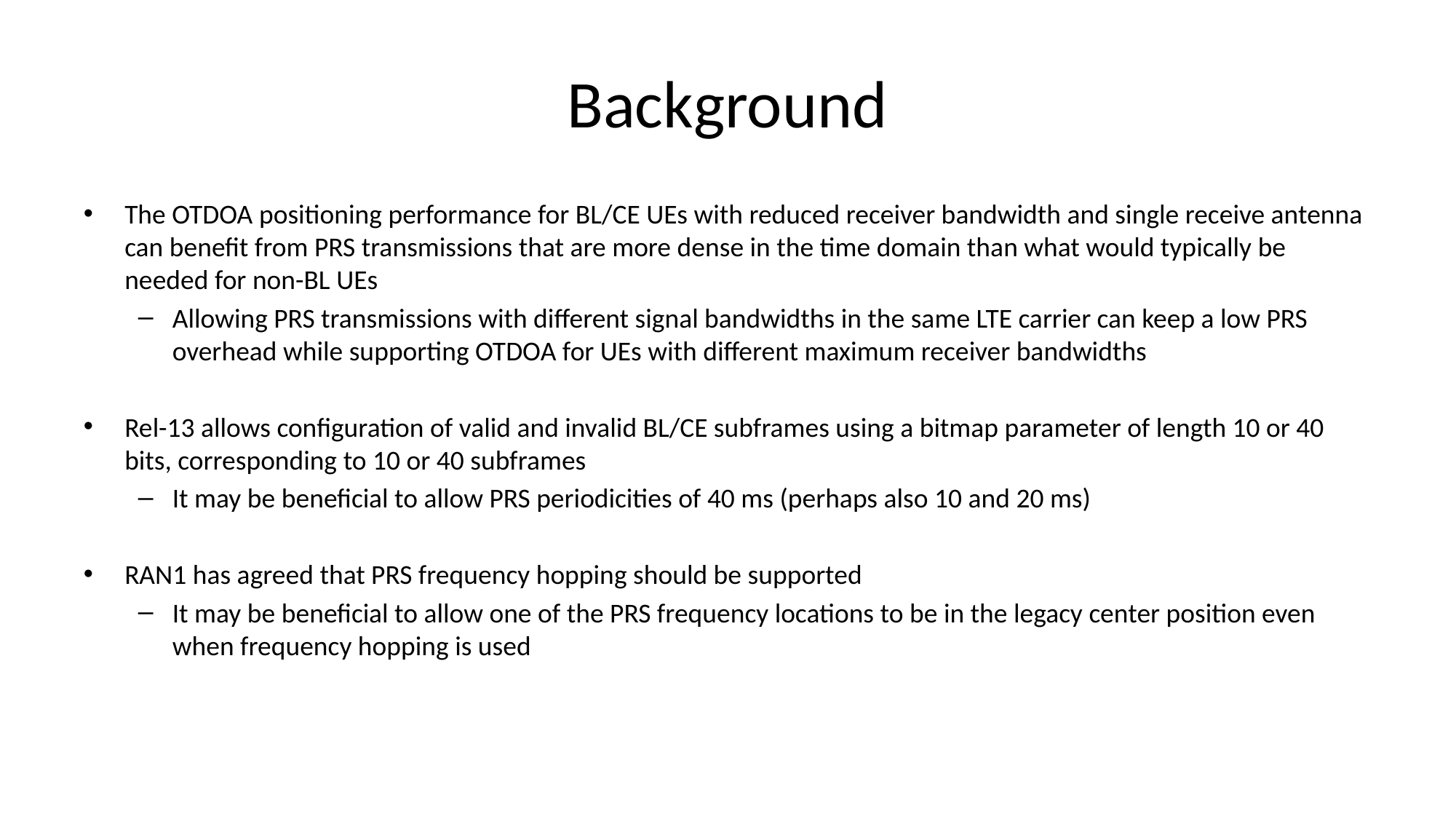

# Background
The OTDOA positioning performance for BL/CE UEs with reduced receiver bandwidth and single receive antenna can benefit from PRS transmissions that are more dense in the time domain than what would typically be needed for non-BL UEs
Allowing PRS transmissions with different signal bandwidths in the same LTE carrier can keep a low PRS overhead while supporting OTDOA for UEs with different maximum receiver bandwidths

Rel-13 allows configuration of valid and invalid BL/CE subframes using a bitmap parameter of length 10 or 40 bits, corresponding to 10 or 40 subframes
It may be beneficial to allow PRS periodicities of 40 ms (perhaps also 10 and 20 ms)

RAN1 has agreed that PRS frequency hopping should be supported
It may be beneficial to allow one of the PRS frequency locations to be in the legacy center position even when frequency hopping is used